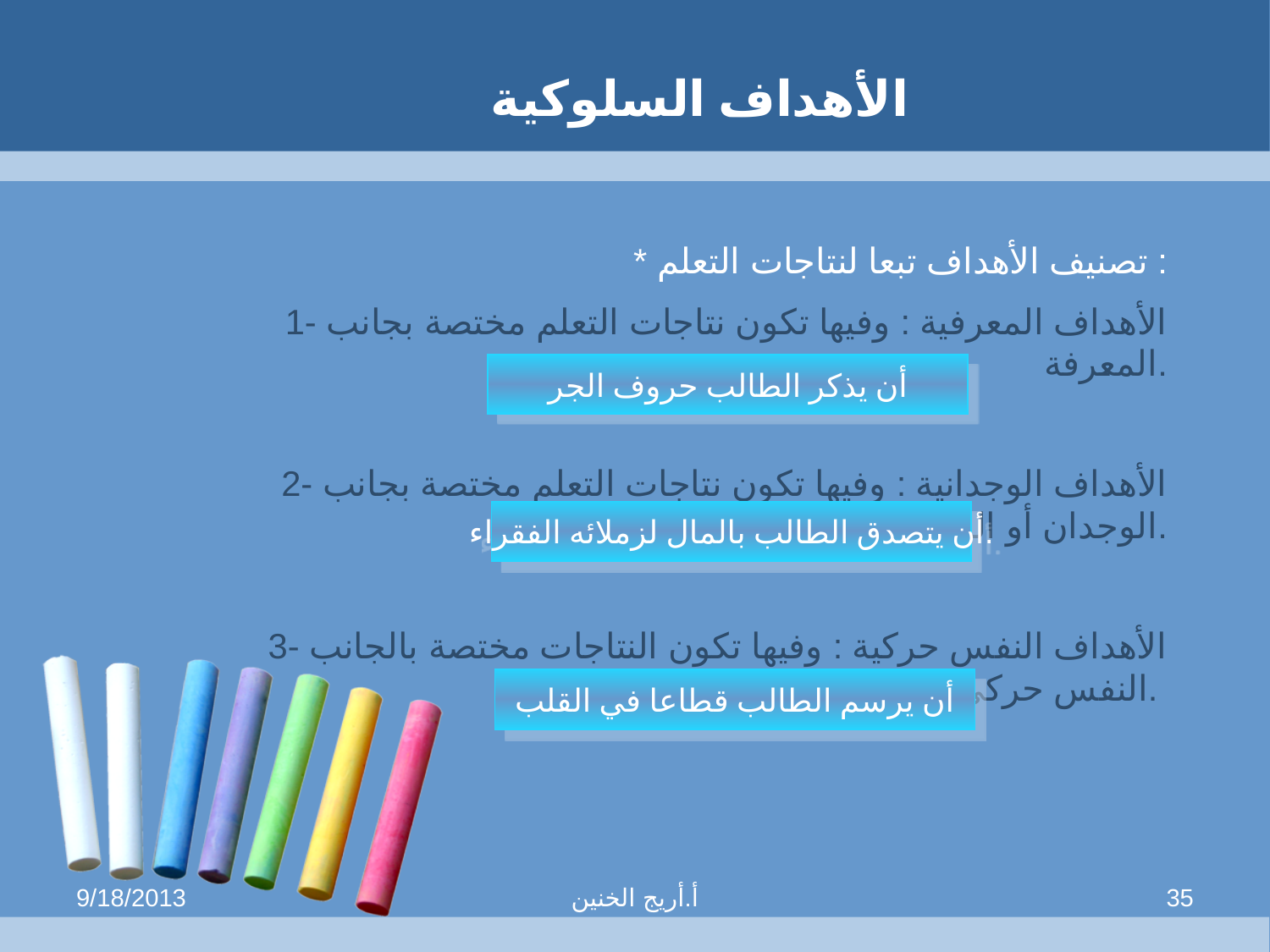

الأهداف السلوكية

* تصنيف الأهداف تبعا لنتاجات التعلم :
1- الأهداف المعرفية : وفيها تكون نتاجات التعلم مختصة بجانب المعرفة.

2- الأهداف الوجدانية : وفيها تكون نتاجات التعلم مختصة بجانب الوجدان أو الجانب الانفعالي.

3- الأهداف النفس حركية : وفيها تكون النتاجات مختصة بالجانب النفس حركي.

أن يذكر الطالب حروف الجر
أن يتصدق الطالب بالمال لزملائه الفقراء.
أن يرسم الطالب قطاعا في القلب
9/18/2013
أ.أريج الخنين
35